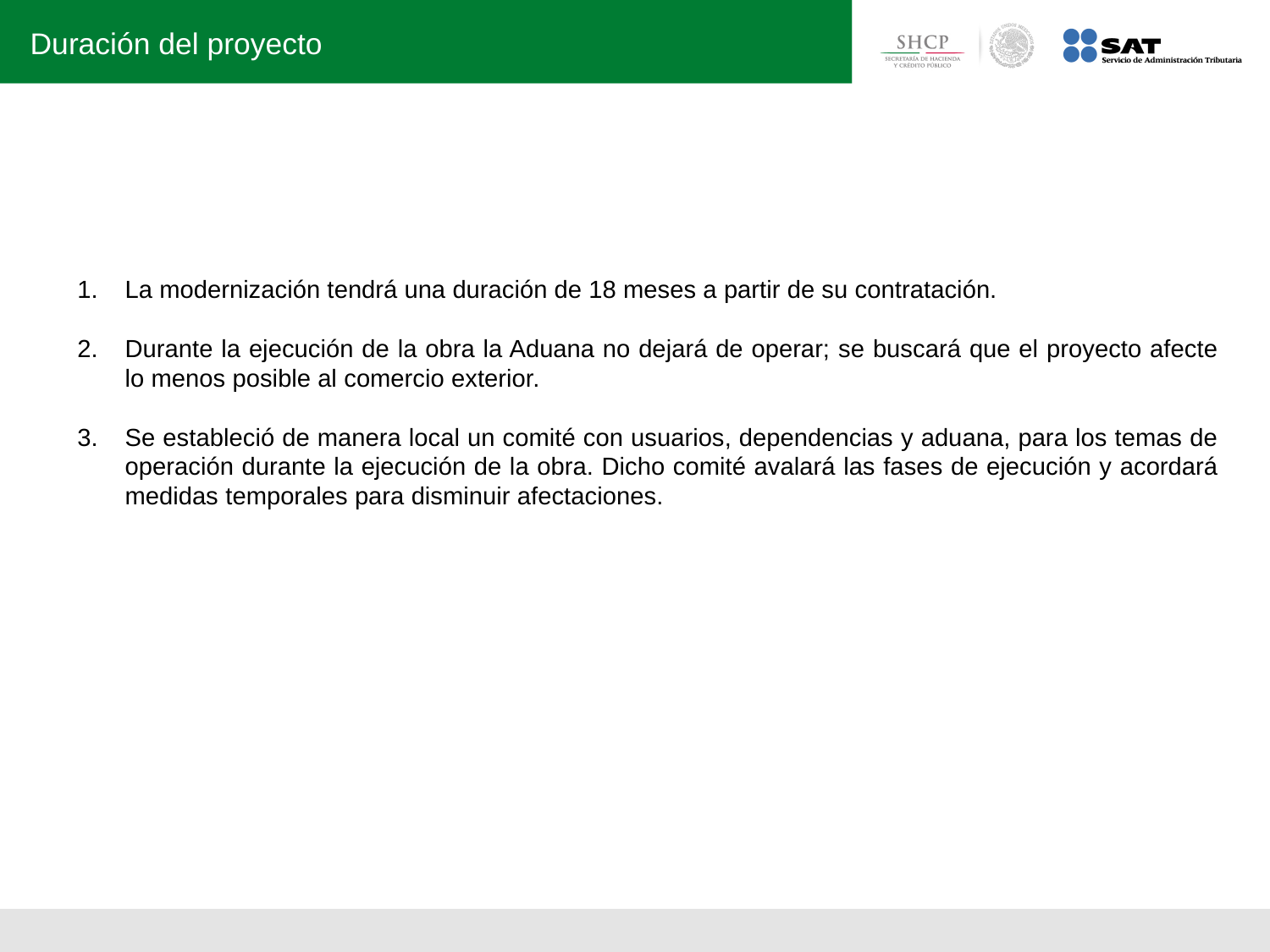

Duración del proyecto
La modernización tendrá una duración de 18 meses a partir de su contratación.

Durante la ejecución de la obra la Aduana no dejará de operar; se buscará que el proyecto afecte lo menos posible al comercio exterior.

Se estableció de manera local un comité con usuarios, dependencias y aduana, para los temas de operación durante la ejecución de la obra. Dicho comité avalará las fases de ejecución y acordará medidas temporales para disminuir afectaciones.